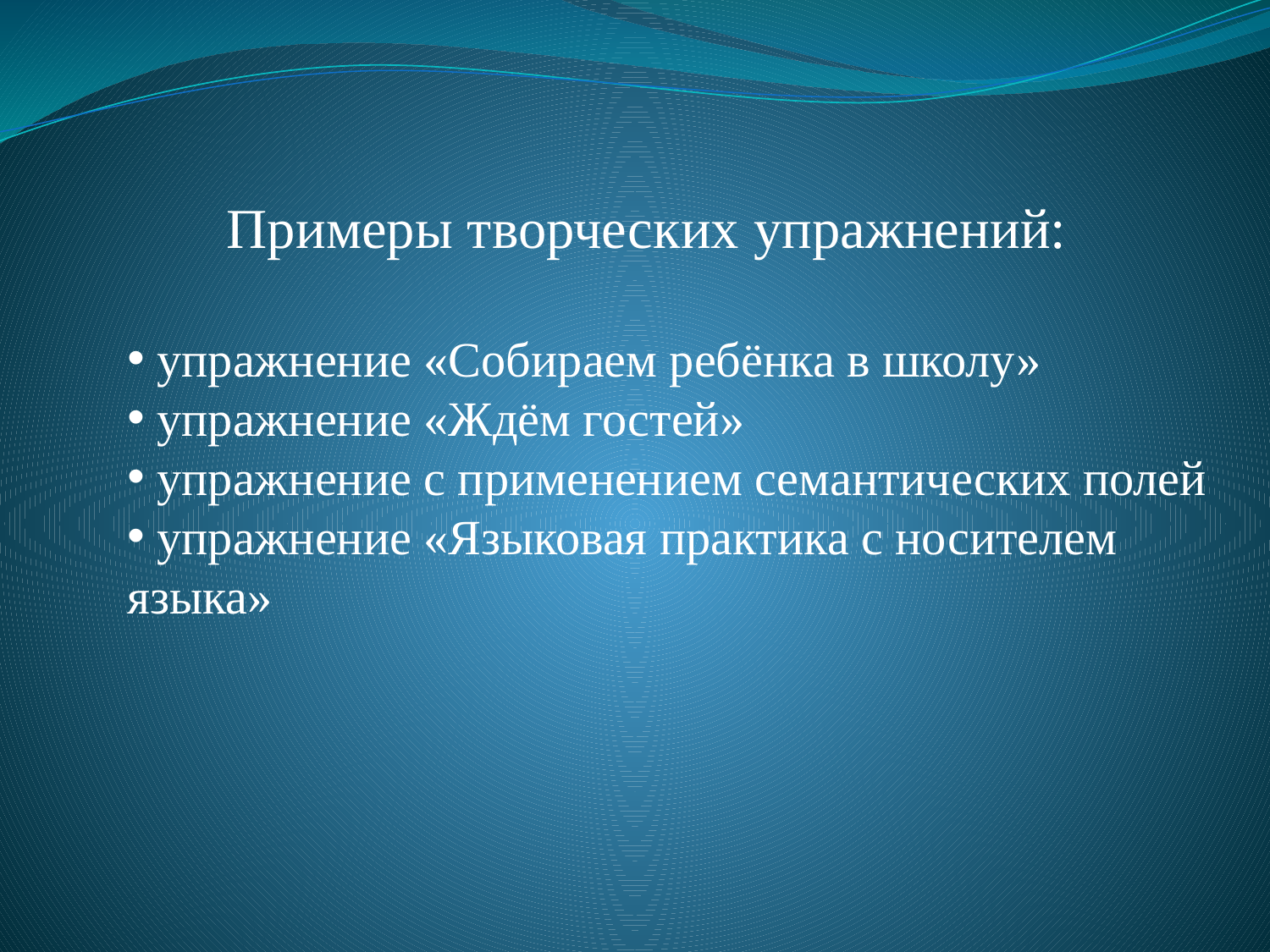

Примеры творческих упражнений:

 упражнение «Собираем ребёнка в школу»
 упражнение «Ждём гостей»
 упражнение с применением семантических полей
 упражнение «Языковая практика с носителем языка»
#